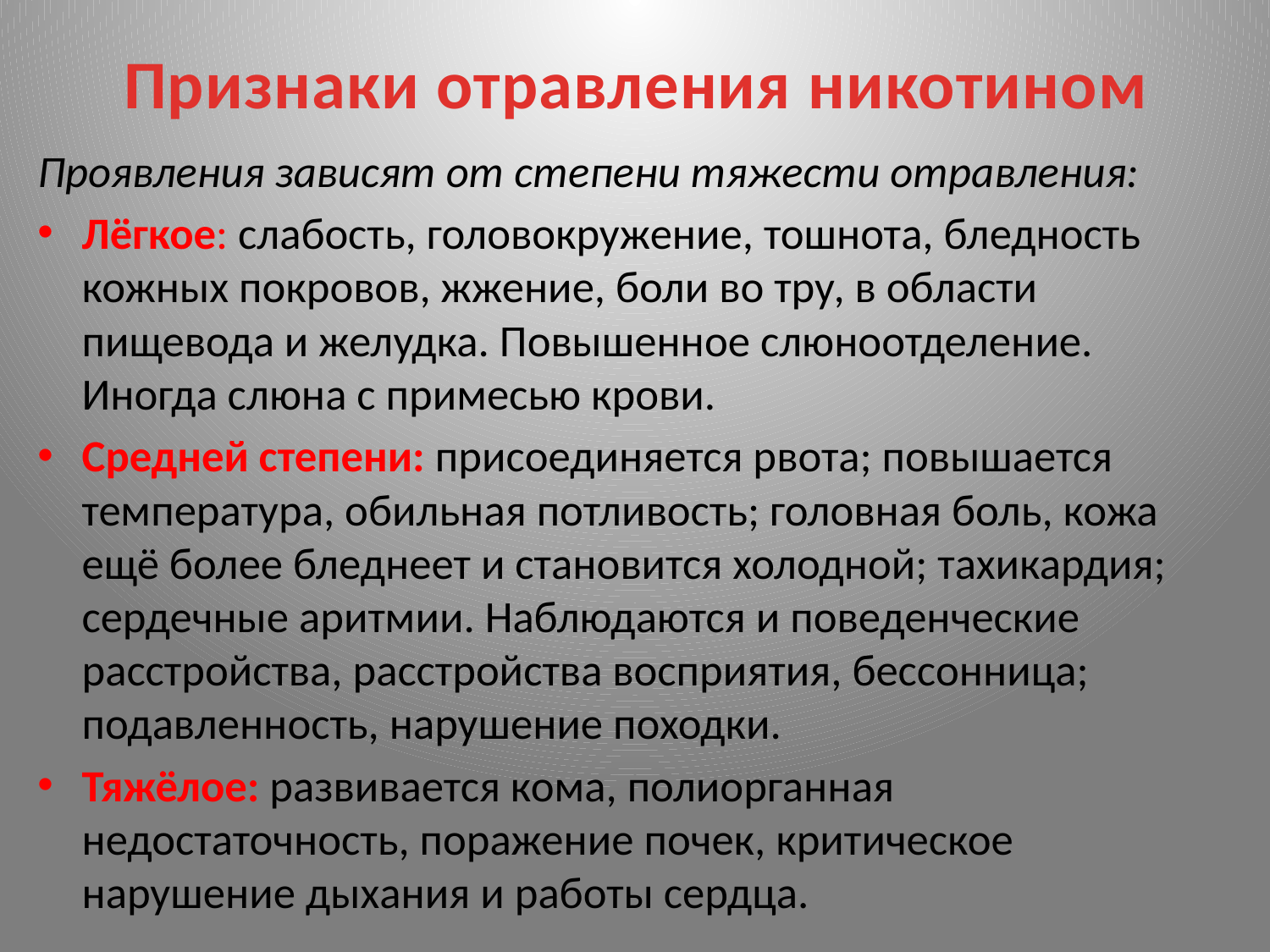

# Признаки отравления никотином
Проявления зависят от степени тяжести отравления:
Лёгкое: слабость, головокружение, тошнота, бледность кожных покровов, жжение, боли во тру, в области пищевода и желудка. Повышенное слюноотделение. Иногда слюна с примесью крови.
Средней степени: присоединяется рвота; повышается температура, обильная потливость; головная боль, кожа ещё более бледнеет и становится холодной; тахикардия; сердечные аритмии. Наблюдаются и поведенческие расстройства, расстройства восприятия, бессонница; подавленность, нарушение походки.
Тяжёлое: развивается кома, полиорганная недостаточность, поражение почек, критическое нарушение дыхания и работы сердца.